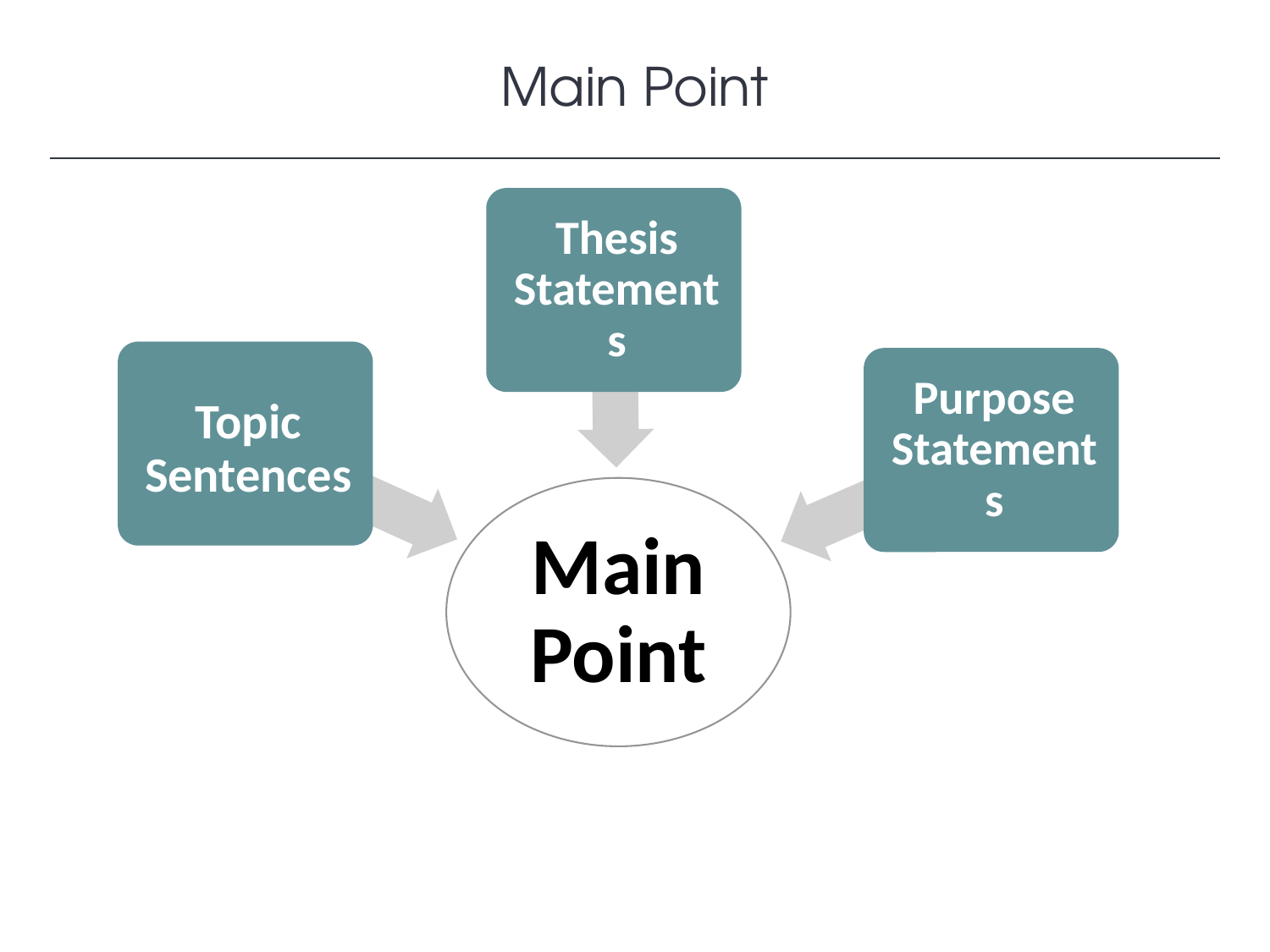

Main Point
HAWKES LEARNING
Main Point

Topic Sentences

Thesis Statements
Purpose Statements